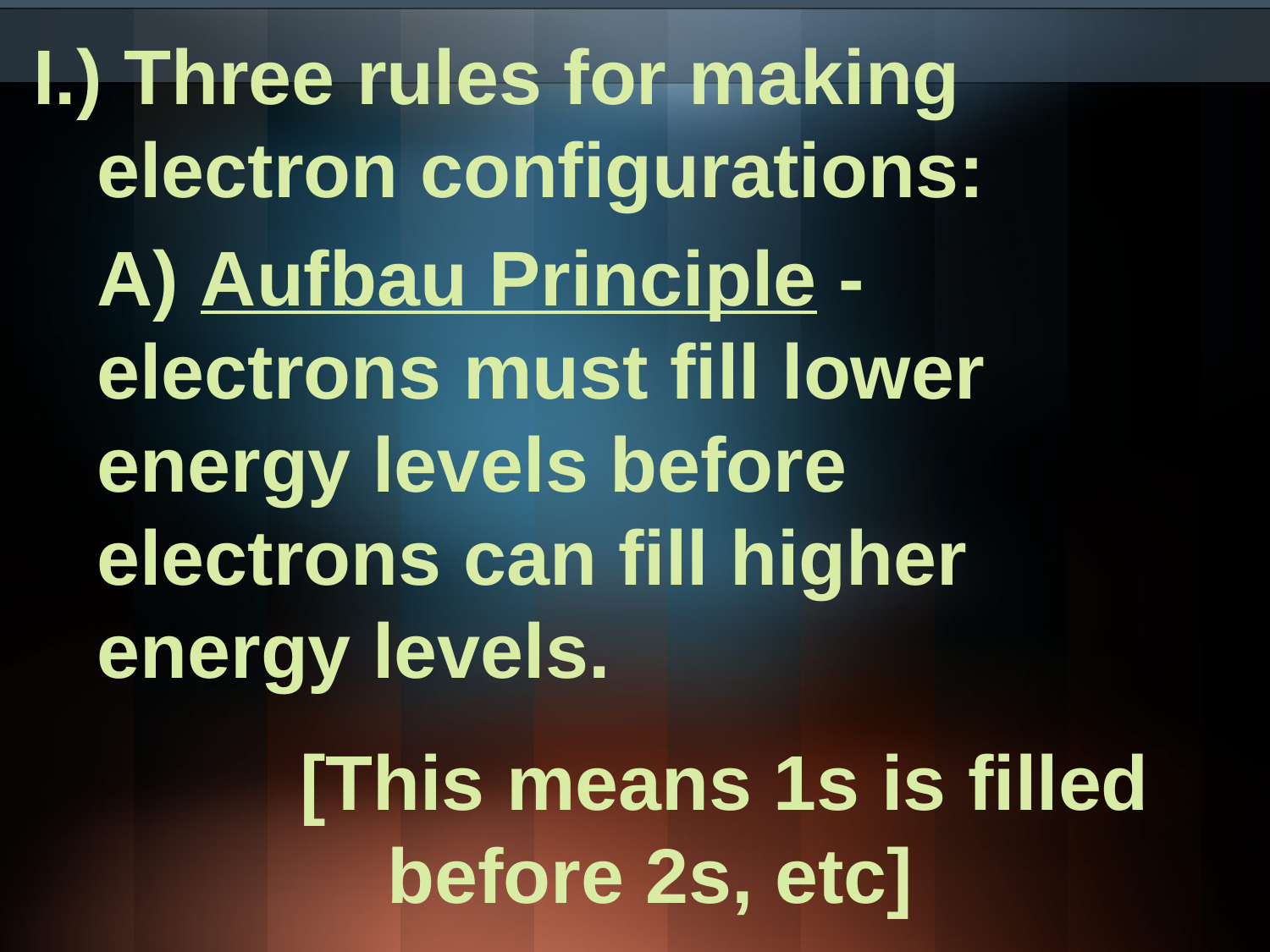

I.) Three rules for making electron configurations:
	A) Aufbau Principle -	electrons must fill lower 	energy levels before 	electrons can fill higher 	energy levels.
		[This means 1s is filled before 2s, etc]